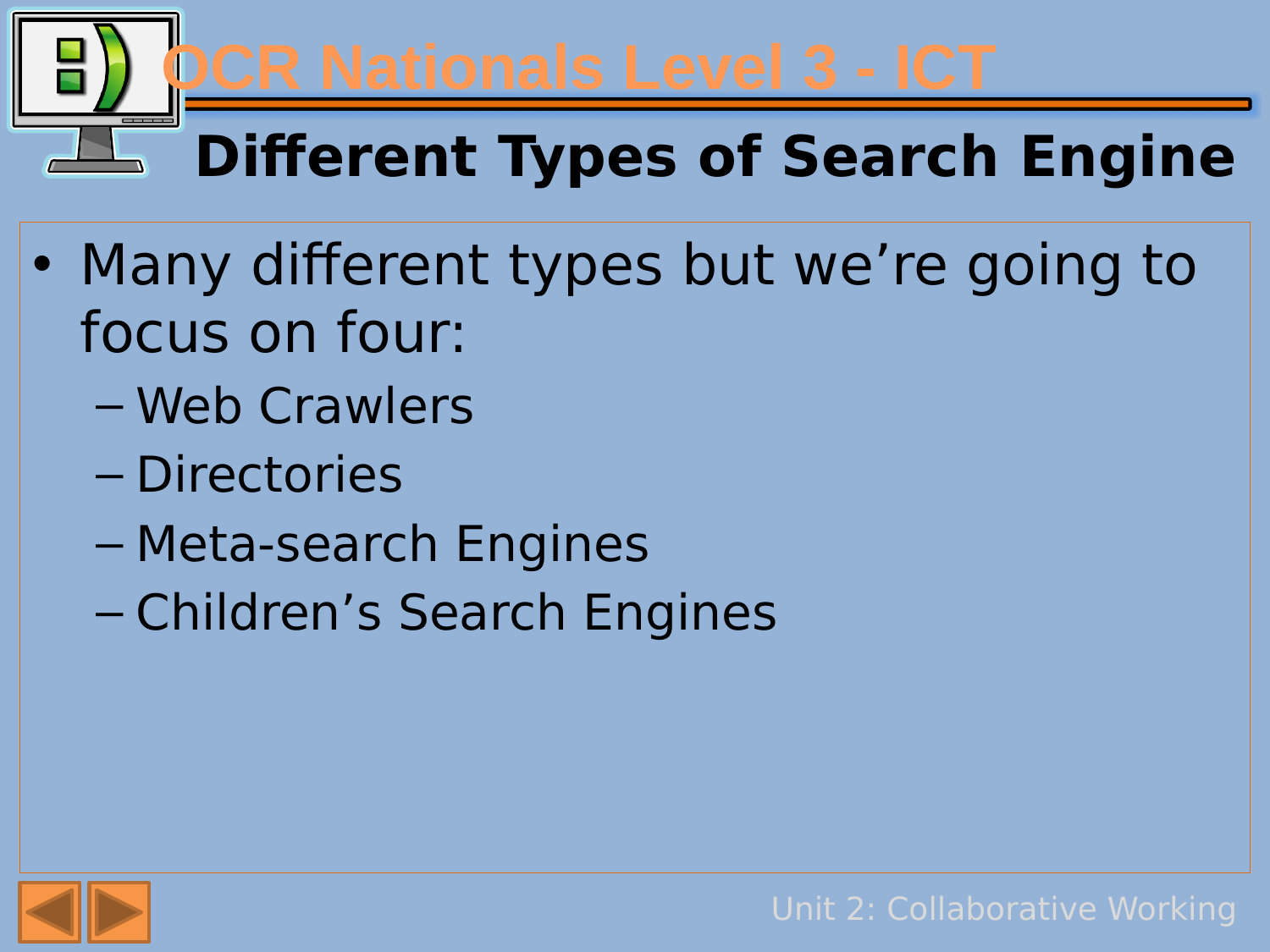

# Different Types of Search Engine
Many different types but we’re going to focus on four:
Web Crawlers
Directories
Meta-search Engines
Children’s Search Engines